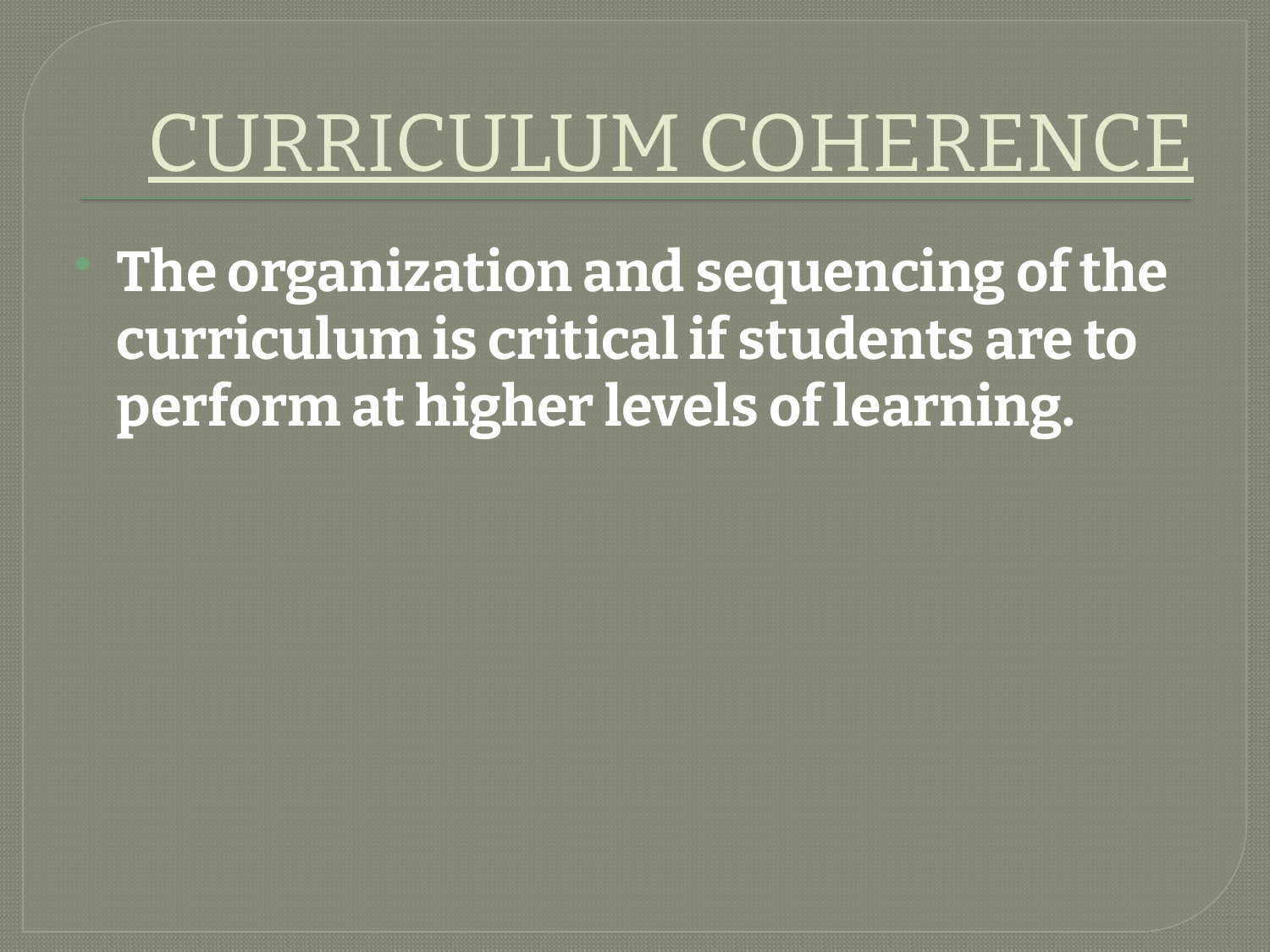

# CURRICULUM COHERENCE
The organization and sequencing of the curriculum is critical if students are to perform at higher levels of learning.